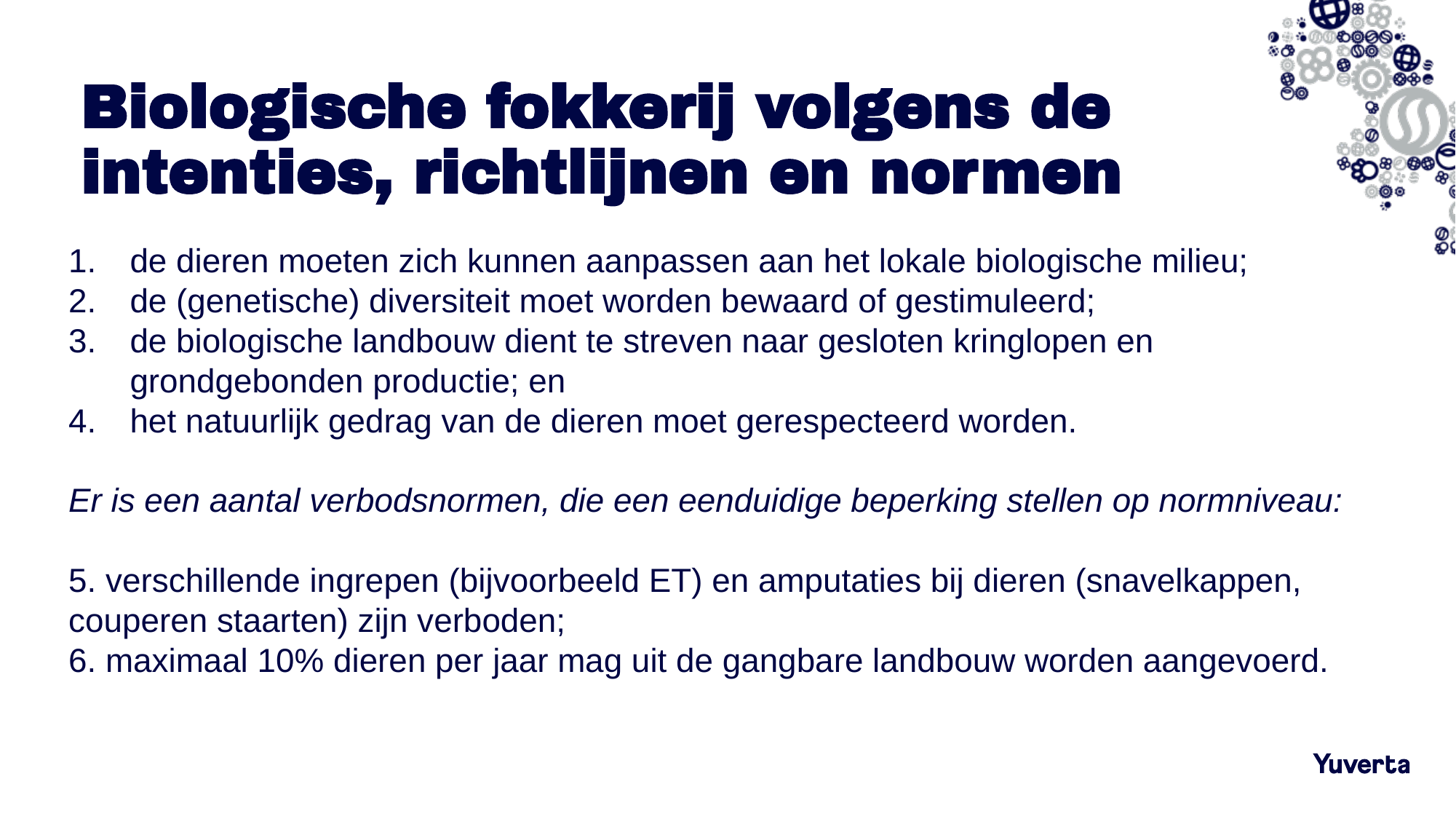

# Biologische fokkerij volgens de intenties, richtlijnen en normen
de dieren moeten zich kunnen aanpassen aan het lokale biologische milieu;
de (genetische) diversiteit moet worden bewaard of gestimuleerd;
de biologische landbouw dient te streven naar gesloten kringlopen en grondgebonden productie; en
het natuurlijk gedrag van de dieren moet gerespecteerd worden.

Er is een aantal verbodsnormen, die een eenduidige beperking stellen op normniveau:

5. verschillende ingrepen (bijvoorbeeld ET) en amputaties bij dieren (snavelkappen, couperen staarten) zijn verboden;
6. maximaal 10% dieren per jaar mag uit de gangbare landbouw worden aangevoerd.